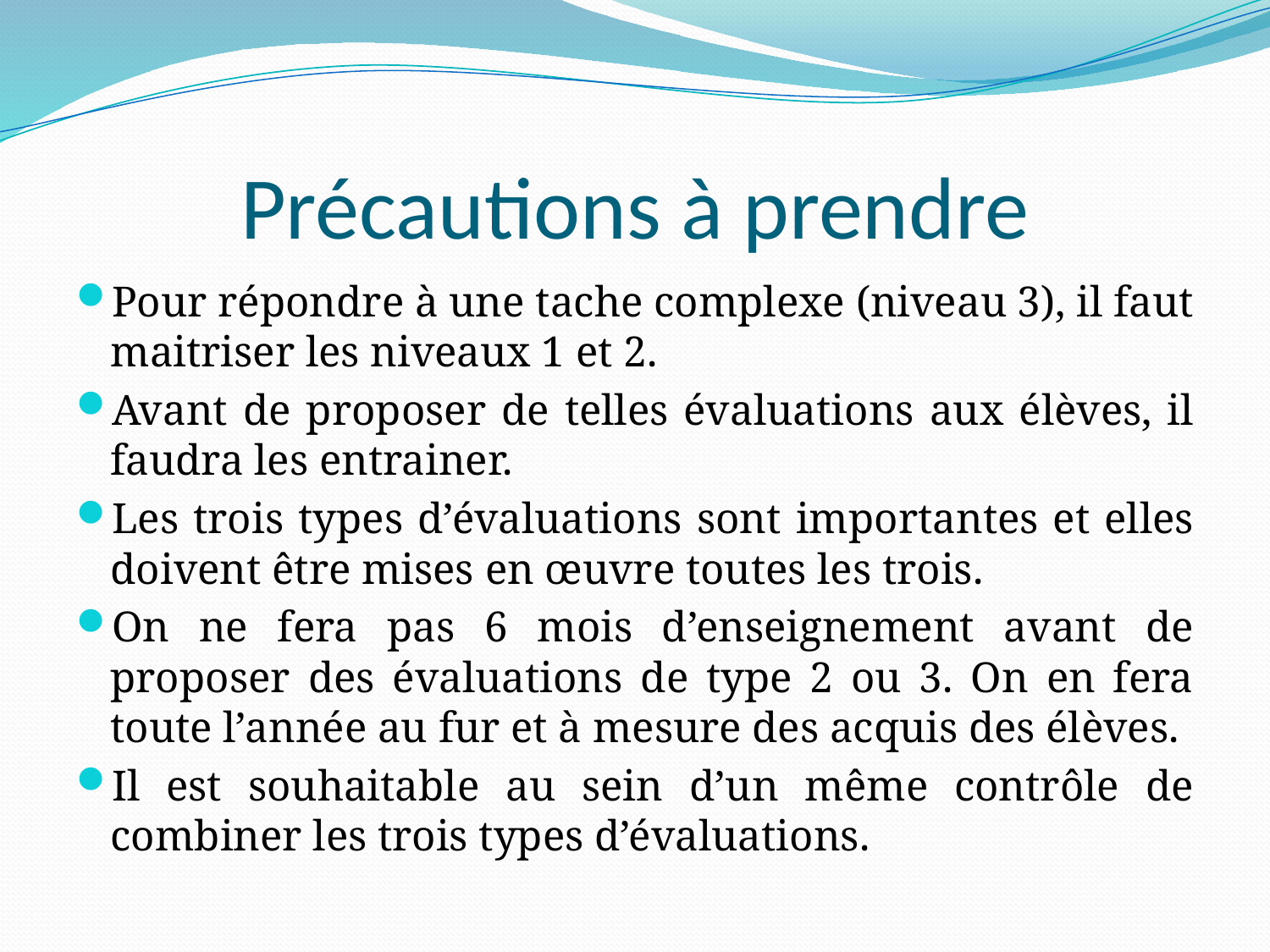

# Précautions à prendre
Pour répondre à une tache complexe (niveau 3), il faut maitriser les niveaux 1 et 2.
Avant de proposer de telles évaluations aux élèves, il faudra les entrainer.
Les trois types d’évaluations sont importantes et elles doivent être mises en œuvre toutes les trois.
On ne fera pas 6 mois d’enseignement avant de proposer des évaluations de type 2 ou 3. On en fera toute l’année au fur et à mesure des acquis des élèves.
Il est souhaitable au sein d’un même contrôle de combiner les trois types d’évaluations.